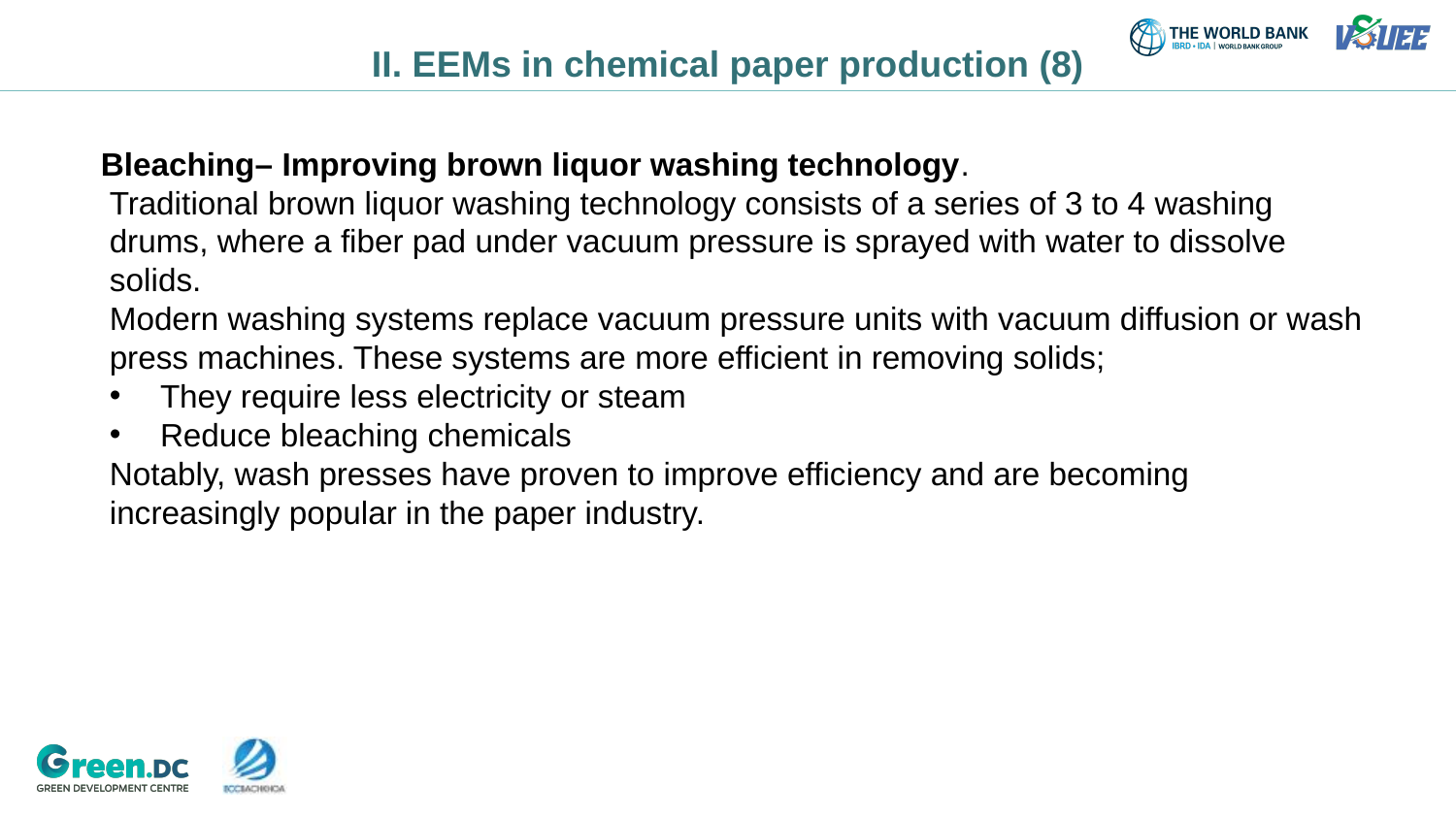

# II. EEMs in chemical paper production (8)
Bleaching– Improving brown liquor washing technology.
Traditional brown liquor washing technology consists of a series of 3 to 4 washing drums, where a fiber pad under vacuum pressure is sprayed with water to dissolve solids.
Modern washing systems replace vacuum pressure units with vacuum diffusion or wash press machines. These systems are more efficient in removing solids;
They require less electricity or steam
Reduce bleaching chemicals
Notably, wash presses have proven to improve efficiency and are becoming increasingly popular in the paper industry.